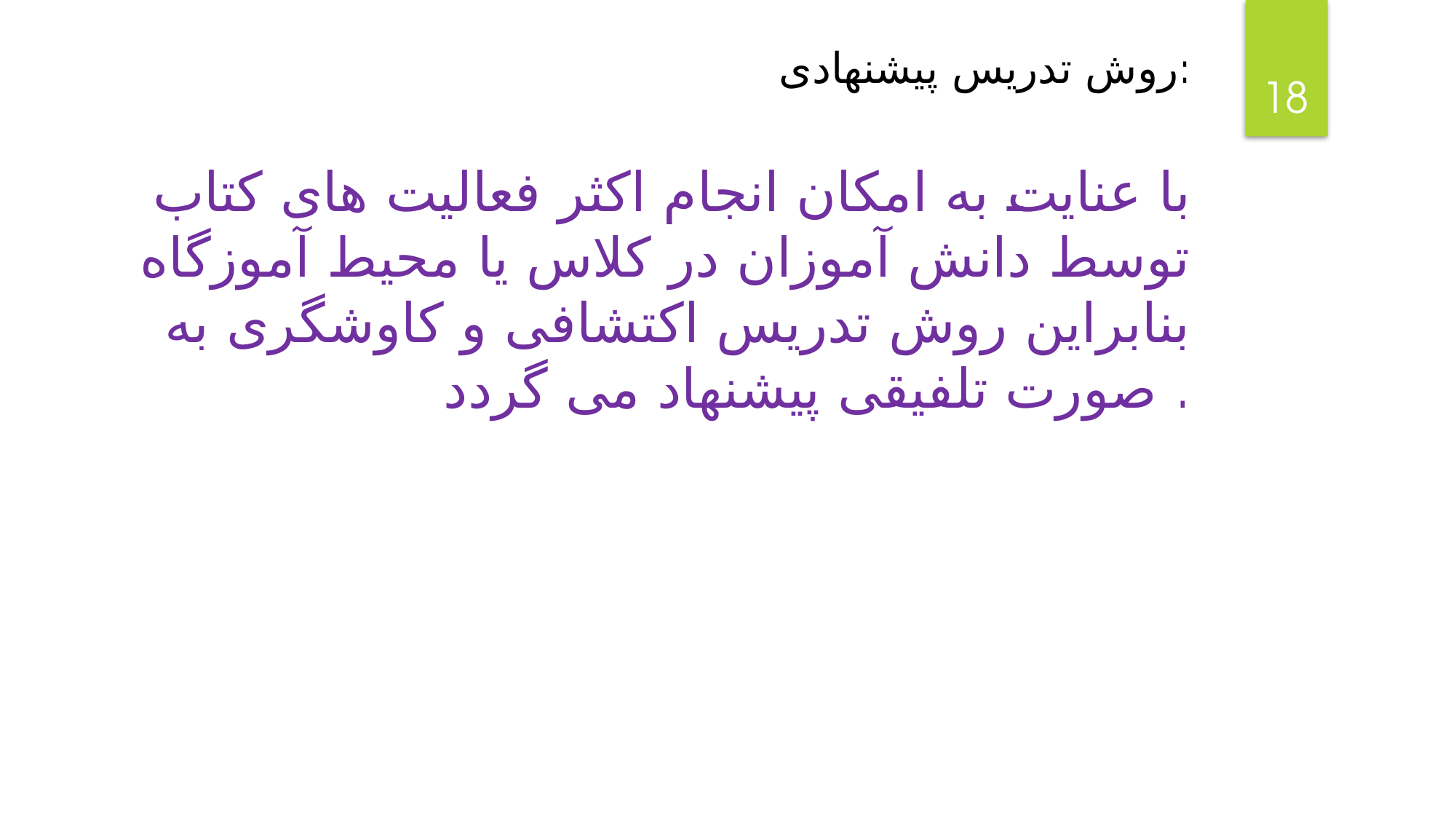

روش تدریس پیشنهادی:

با عنایت به امکان انجام اکثر فعالیت های کتاب توسط دانش آموزان در کلاس یا محیط آموزگاه بنابراین روش تدریس اکتشافی و کاوشگری به صورت تلفیقی پیشنهاد می گردد .

18